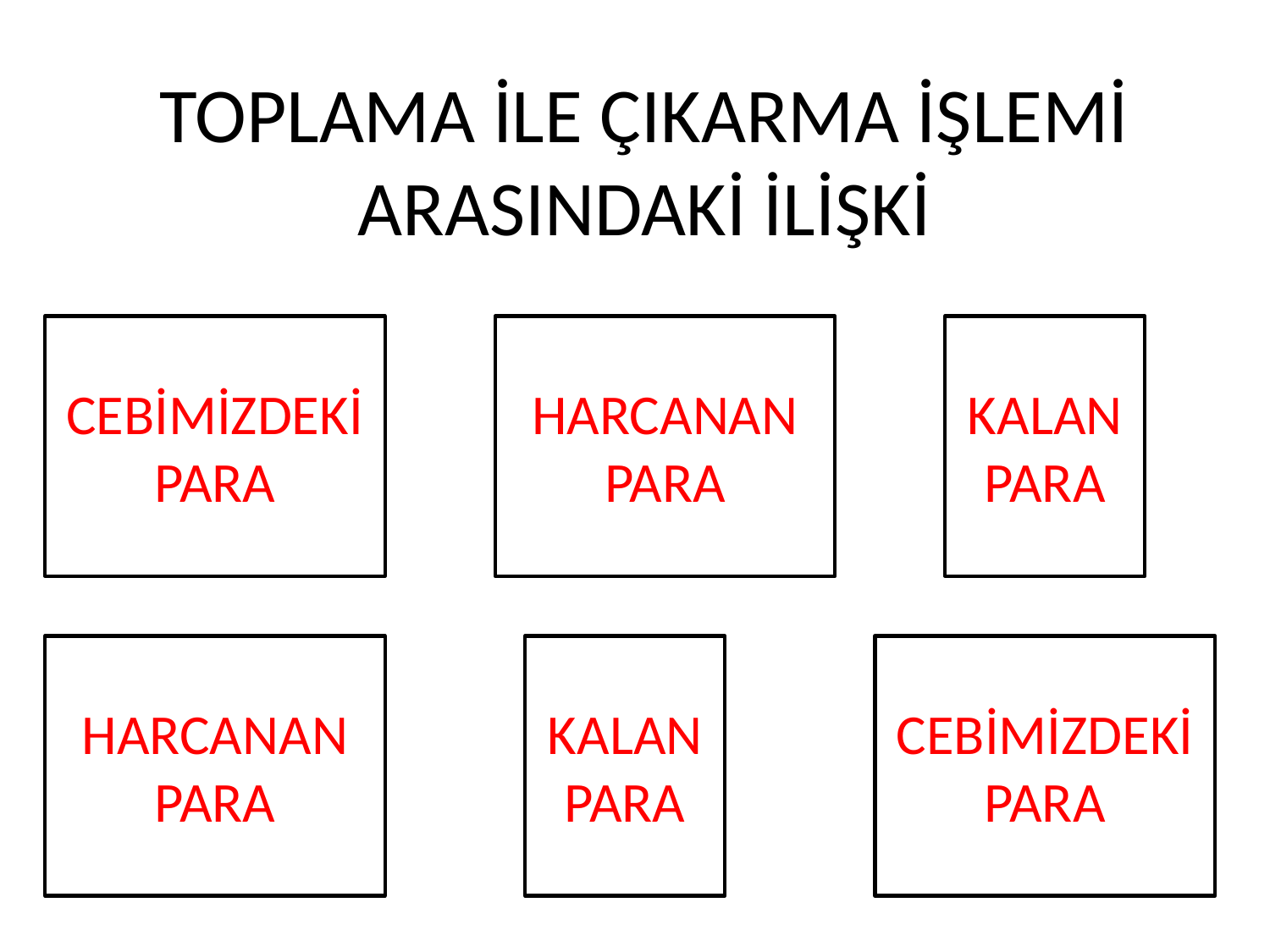

# TOPLAMA İLE ÇIKARMA İŞLEMİ ARASINDAKİ İLİŞKİ
CEBİMİZDEKİ PARA
HARCANAN PARA
KALAN PARA
HARCANAN PARA
KALAN PARA
CEBİMİZDEKİ PARA